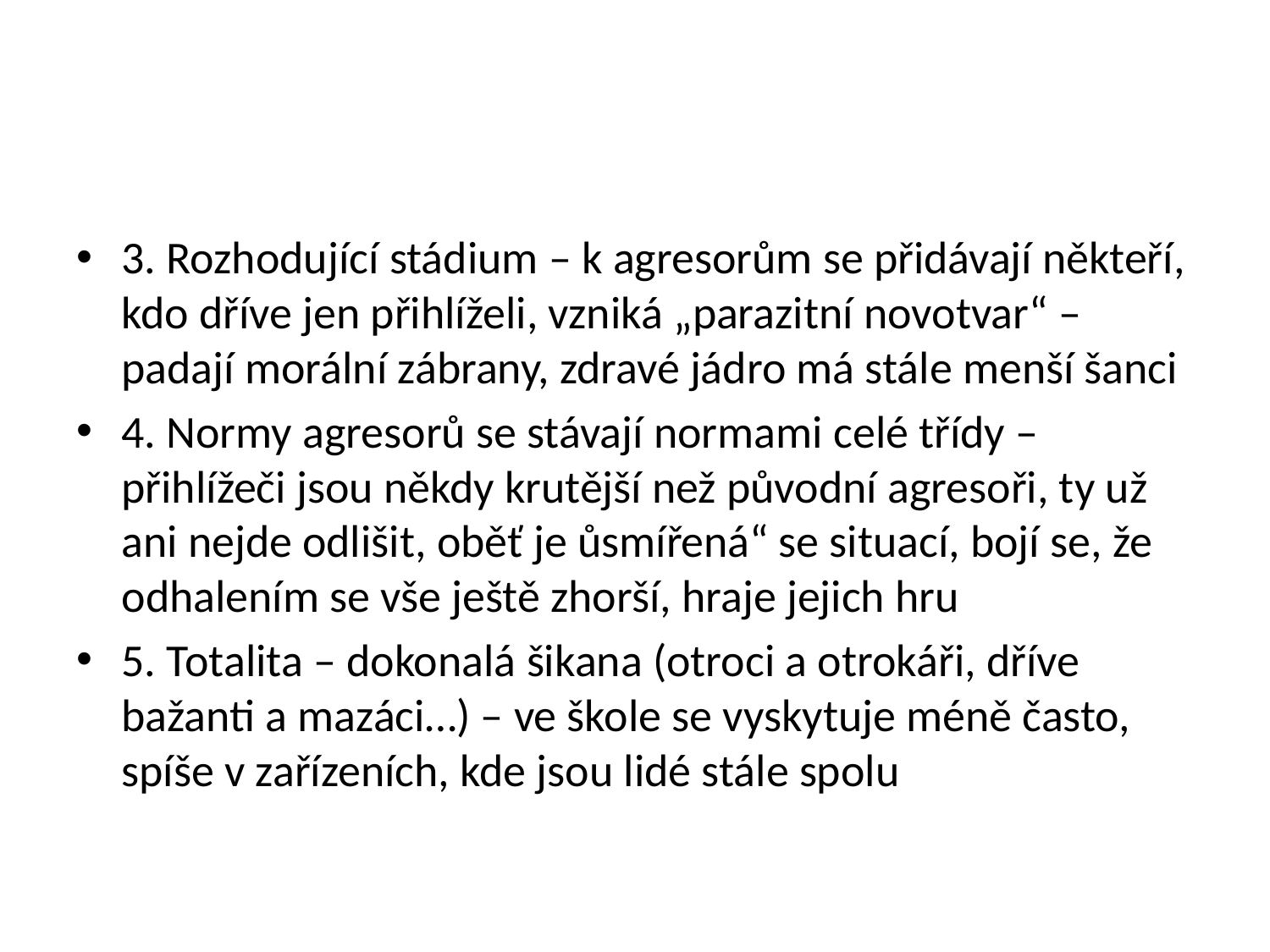

#
3. Rozhodující stádium – k agresorům se přidávají někteří, kdo dříve jen přihlíželi, vzniká „parazitní novotvar“ – padají morální zábrany, zdravé jádro má stále menší šanci
4. Normy agresorů se stávají normami celé třídy – přihlížeči jsou někdy krutější než původní agresoři, ty už ani nejde odlišit, oběť je ůsmířená“ se situací, bojí se, že odhalením se vše ještě zhorší, hraje jejich hru
5. Totalita – dokonalá šikana (otroci a otrokáři, dříve bažanti a mazáci…) – ve škole se vyskytuje méně často, spíše v zařízeních, kde jsou lidé stále spolu